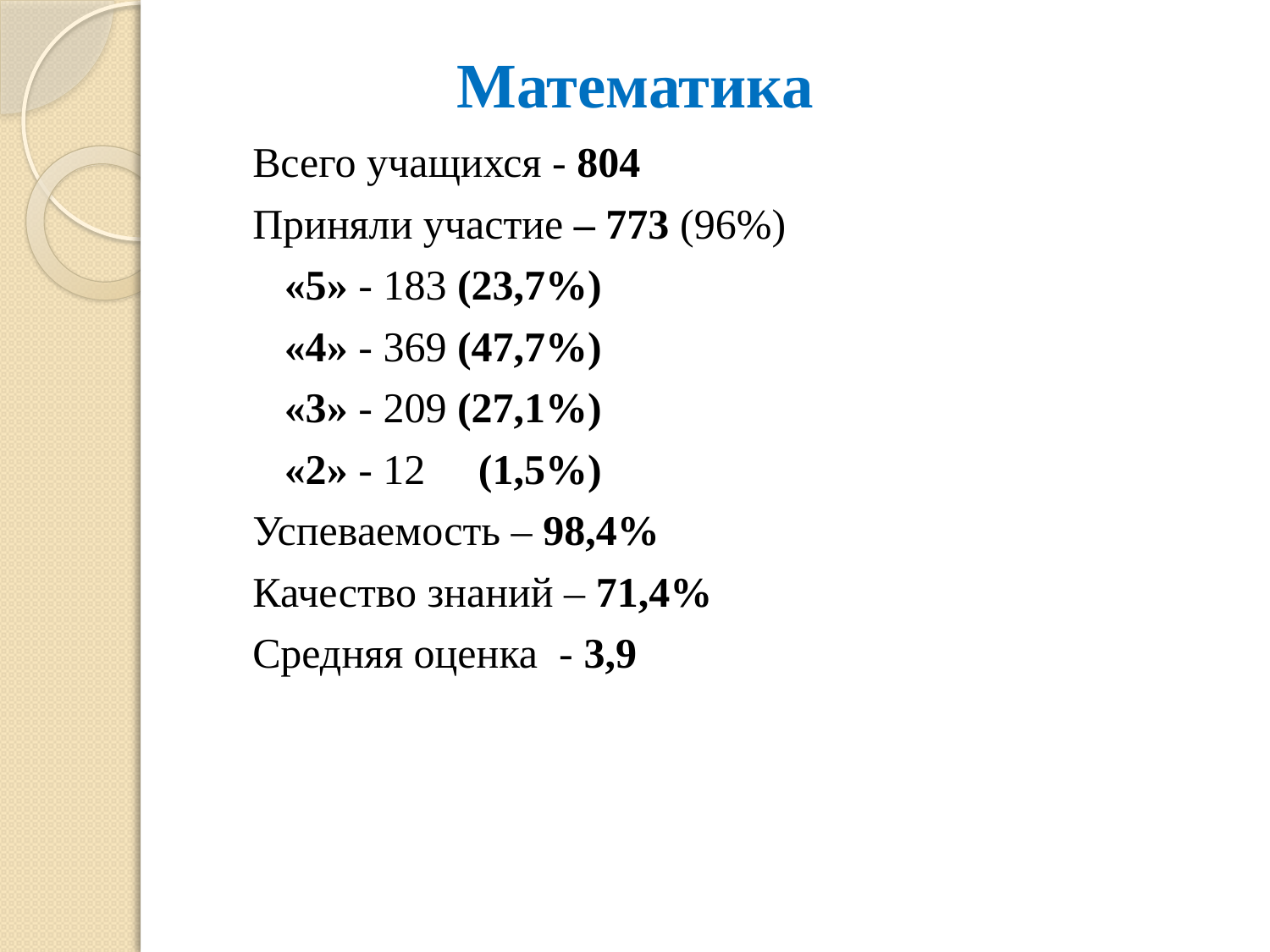

# Математика
Всего учащихся - 804
Приняли участие – 773 (96%)
   «5» - 183 (23,7%)
   «4» - 369 (47,7%)
   «3» - 209 (27,1%)
   «2» - 12     (1,5%)
Успеваемость – 98,4%
Качество знаний – 71,4%
Средняя оценка  - 3,9